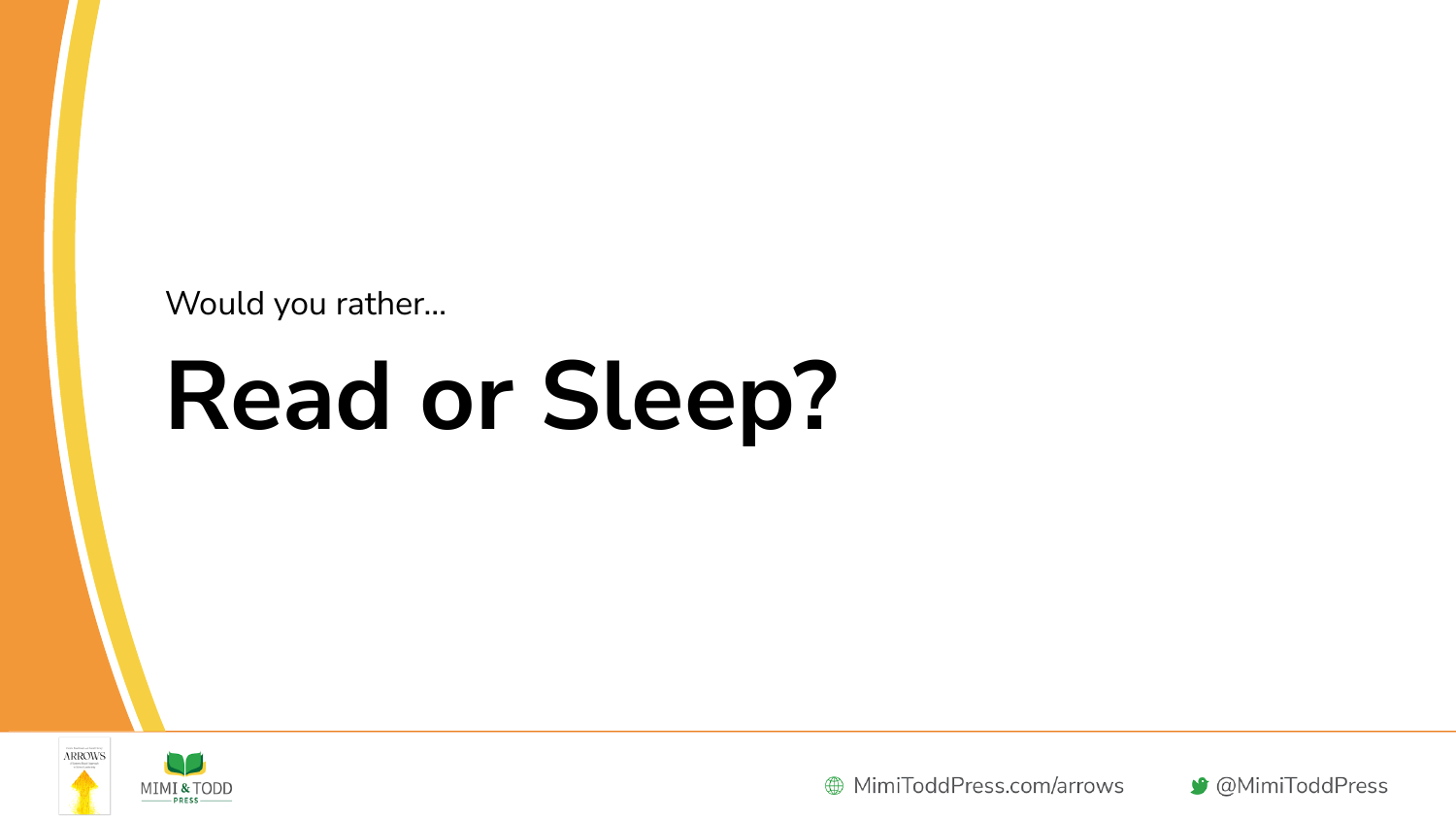

Would you rather…
# Read or Sleep?